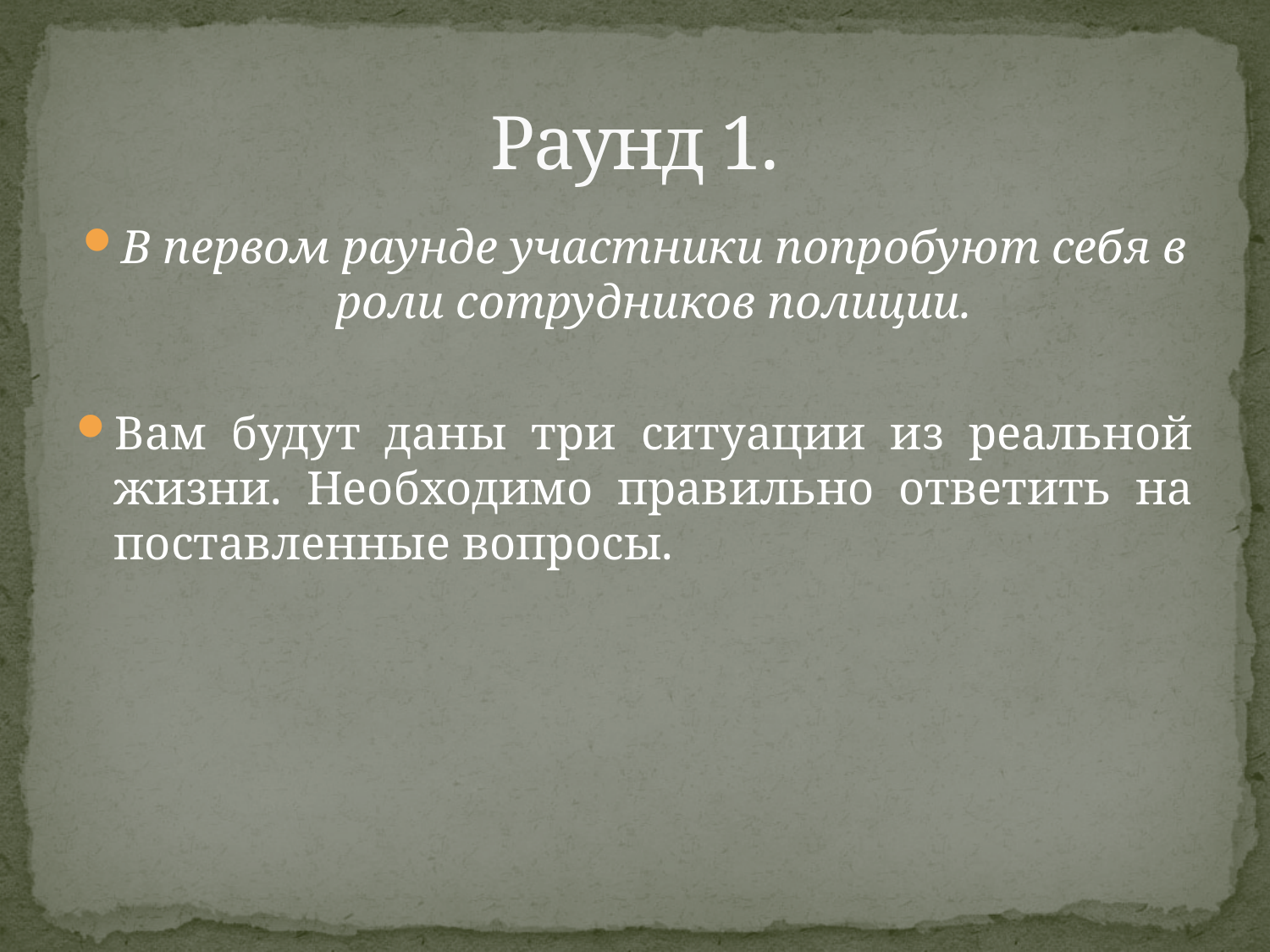

# Раунд 1.
В первом раунде участники попробуют себя в роли сотрудников полиции.

Вам будут даны три ситуации из реальной жизни. Необходимо правильно ответить на поставленные вопросы.